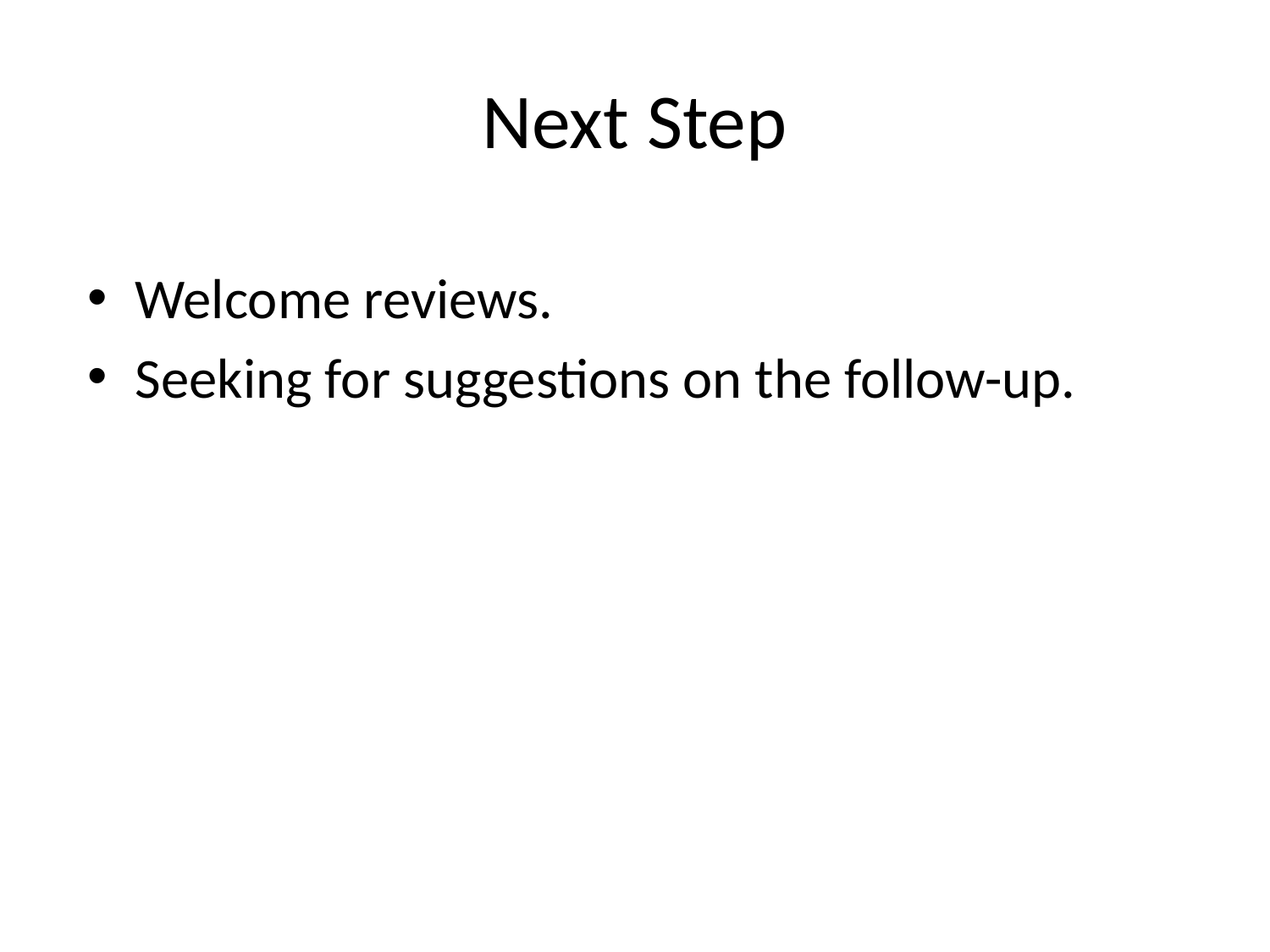

# Next Step
Welcome reviews.
Seeking for suggestions on the follow-up.